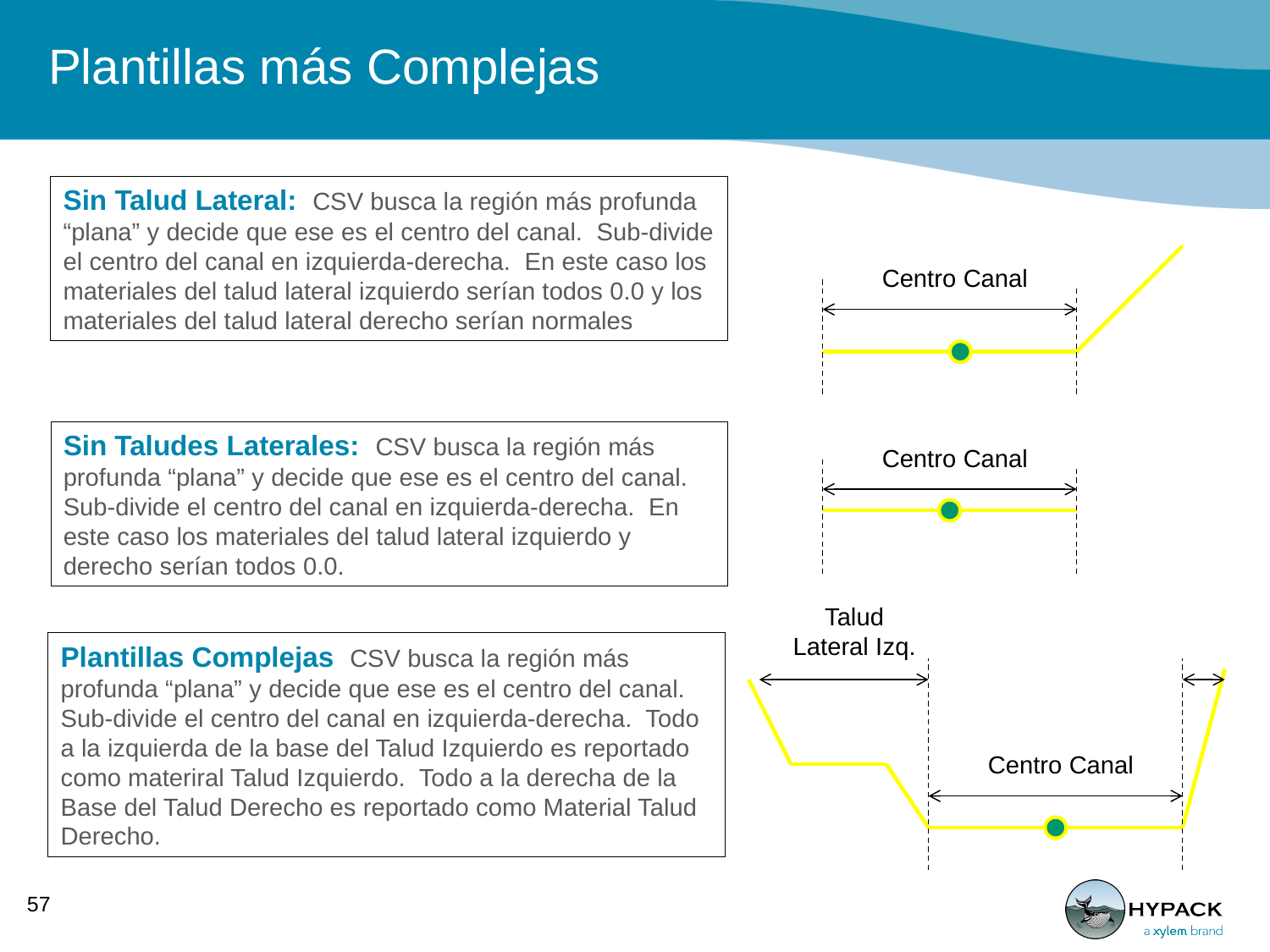

# Plantillas más Complejas
Sin Talud Lateral:  CSV busca la región más profunda “plana” y decide que ese es el centro del canal.  Sub-divide el centro del canal en izquierda-derecha.  En este caso los materiales del talud lateral izquierdo serían todos 0.0 y los materiales del talud lateral derecho serían normales
Centro Canal

Sin Taludes Laterales:  CSV busca la región más profunda “plana” y decide que ese es el centro del canal.  Sub-divide el centro del canal en izquierda-derecha.  En este caso los materiales del talud lateral izquierdo y derecho serían todos 0.0.
Centro Canal

Talud Lateral Izq.
Plantillas Complejas  CSV busca la región más profunda “plana” y decide que ese es el centro del canal.  Sub-divide el centro del canal en izquierda-derecha.  Todo a la izquierda de la base del Talud Izquierdo es reportado como materiral Talud Izquierdo.  Todo a la derecha de la Base del Talud Derecho es reportado como Material Talud Derecho.
Centro Canal

57